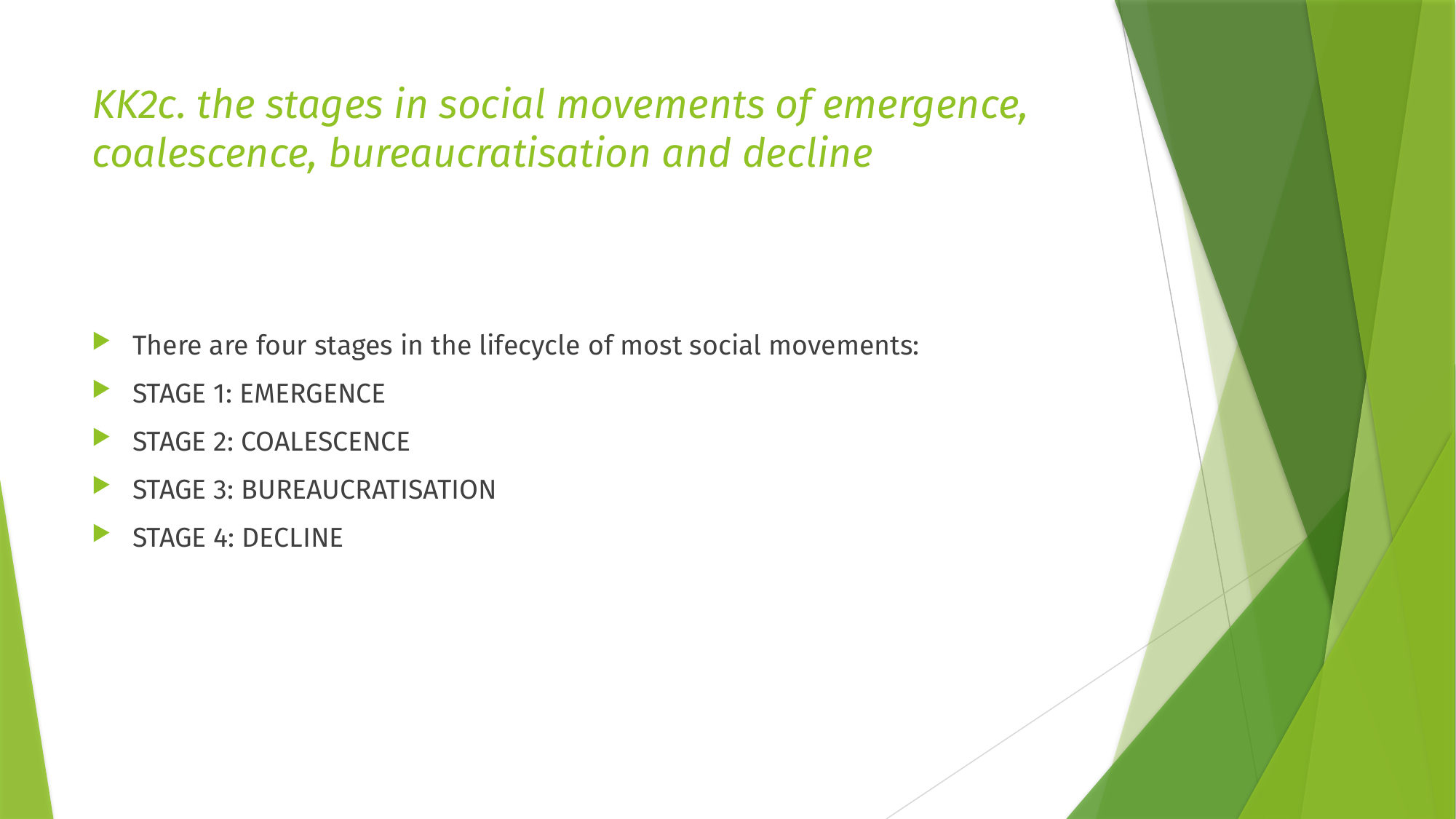

# KK2c. the stages in social movements of emergence, coalescence, bureaucratisation and decline
There are four stages in the lifecycle of most social movements:
STAGE 1: EMERGENCE
STAGE 2: COALESCENCE
STAGE 3: BUREAUCRATISATION
STAGE 4: DECLINE